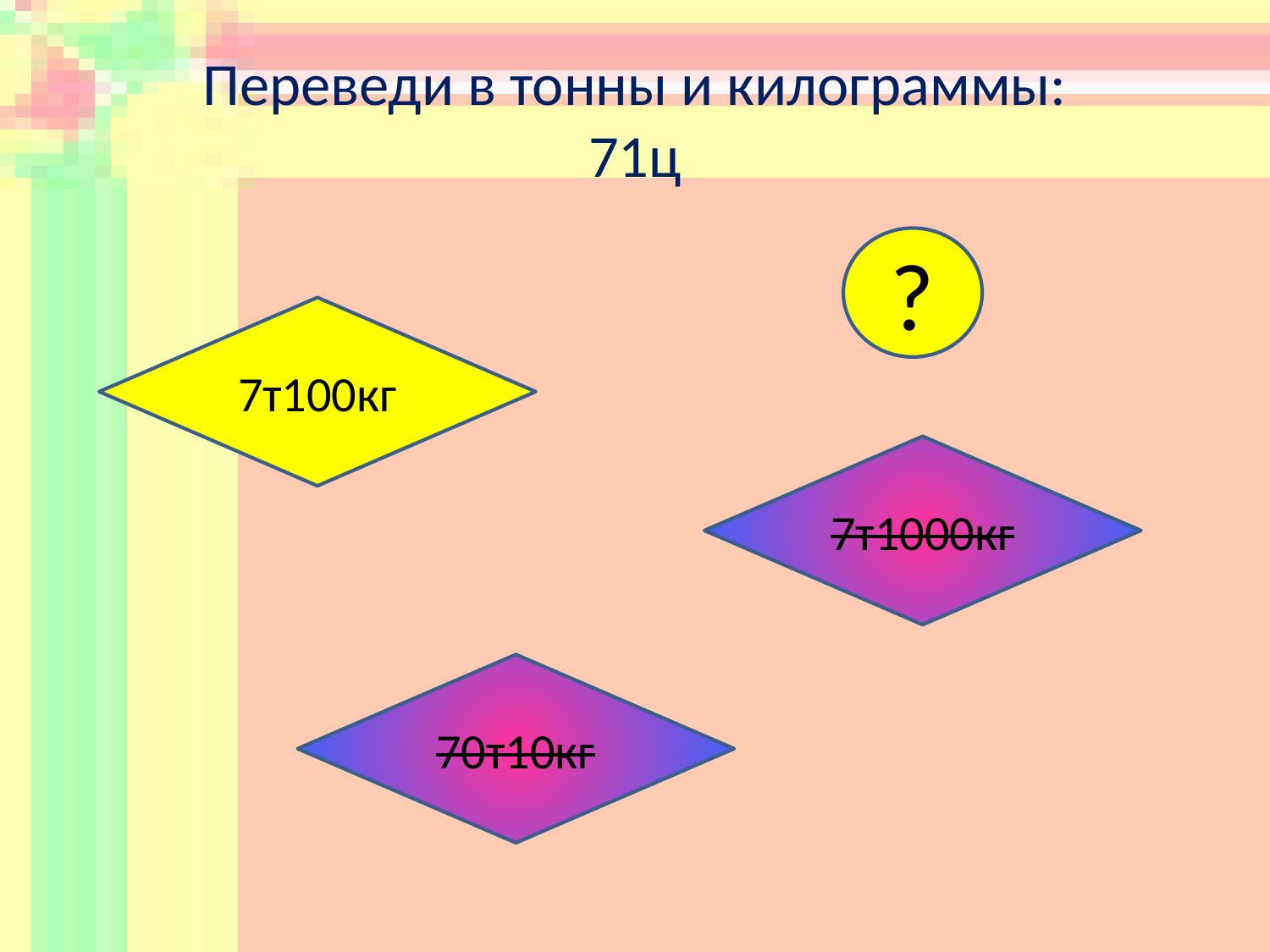

# Переведи в тонны и килограммы: 71ц
?
7т100кг
7т1000кг
70т10кг